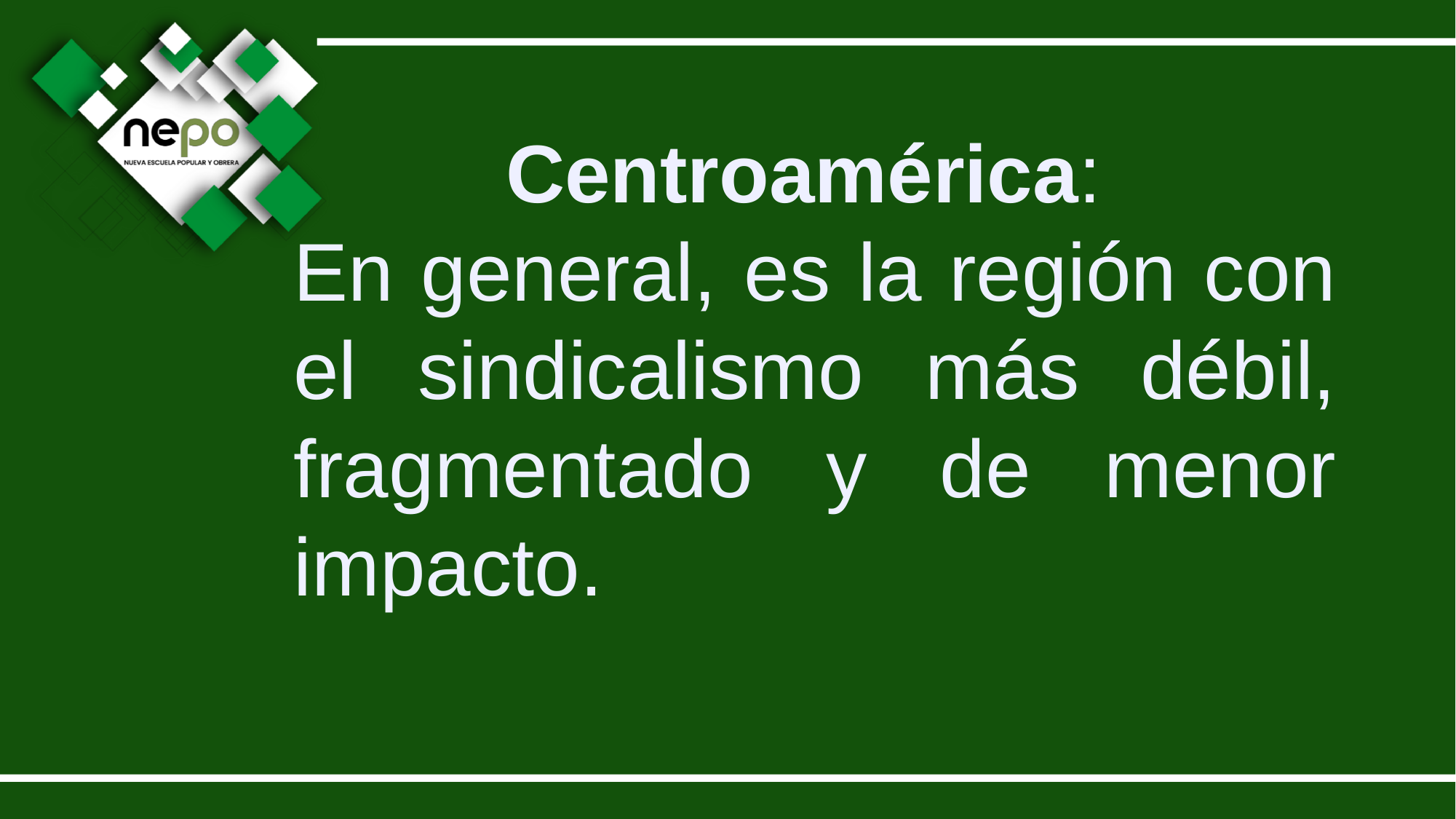

Centroamérica:
En general, es la región con el sindicalismo más débil, fragmentado y de menor impacto.